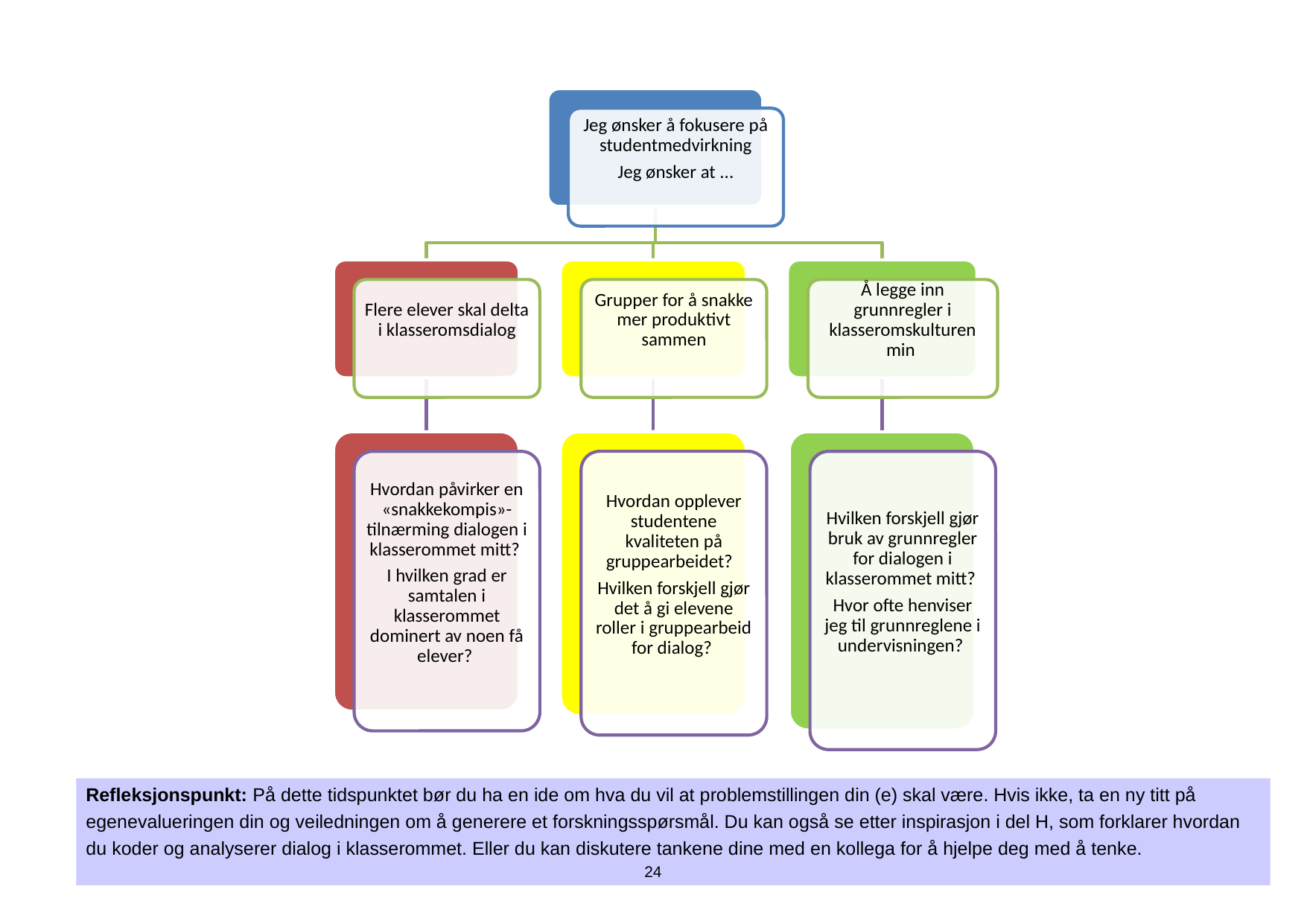

Jeg ønsker å fokusere på studentmedvirkning
Jeg ønsker at ...

Flere elever skal delta i klasseromsdialog

Grupper for å snakke mer produktivt sammen

Å legge inn grunnregler i klasseromskulturen min

Hvordan påvirker en «snakkekompis»-tilnærming dialogen i klasserommet mitt?
I hvilken grad er samtalen i klasserommet dominert av noen få elever?

Hvordan opplever studentene kvaliteten på gruppearbeidet?
Hvilken forskjell gjør det å gi elevene roller i gruppearbeid for dialog?

Hvilken forskjell gjør bruk av grunnregler for dialogen i klasserommet mitt?
Hvor ofte henviser jeg til grunnreglene i undervisningen?

Refleksjonspunkt: På dette tidspunktet bør du ha en ide om hva du vil at problemstillingen din (e) skal være. Hvis ikke, ta en ny titt på egenevalueringen din og veiledningen om å generere et forskningsspørsmål. Du kan også se etter inspirasjon i del H, som forklarer hvordan du koder og analyserer dialog i klasserommet. Eller du kan diskutere tankene dine med en kollega for å hjelpe deg med å tenke.
24